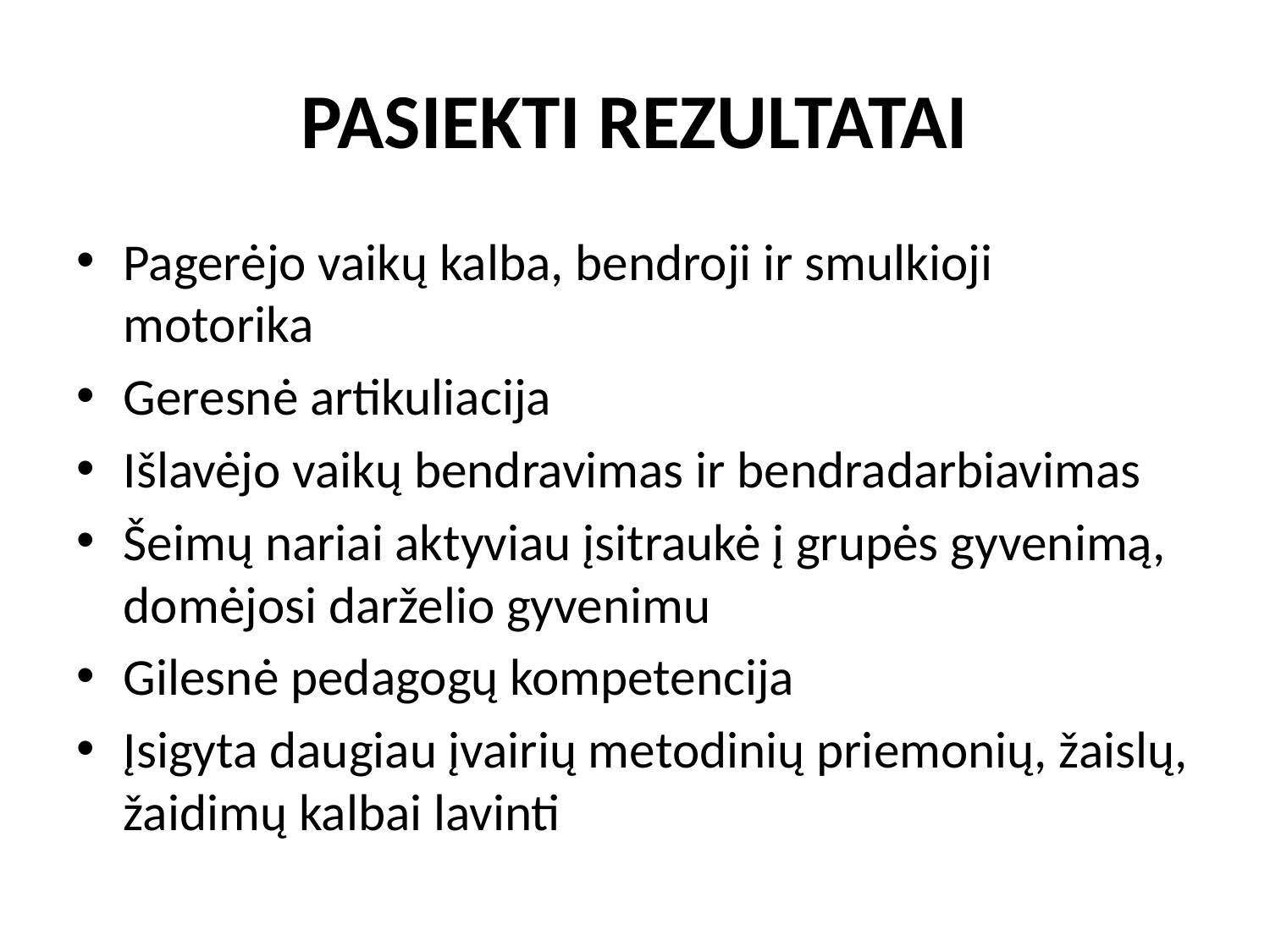

# PASIEKTI REZULTATAI
Pagerėjo vaikų kalba, bendroji ir smulkioji motorika
Geresnė artikuliacija
Išlavėjo vaikų bendravimas ir bendradarbiavimas
Šeimų nariai aktyviau įsitraukė į grupės gyvenimą, domėjosi darželio gyvenimu
Gilesnė pedagogų kompetencija
Įsigyta daugiau įvairių metodinių priemonių, žaislų, žaidimų kalbai lavinti